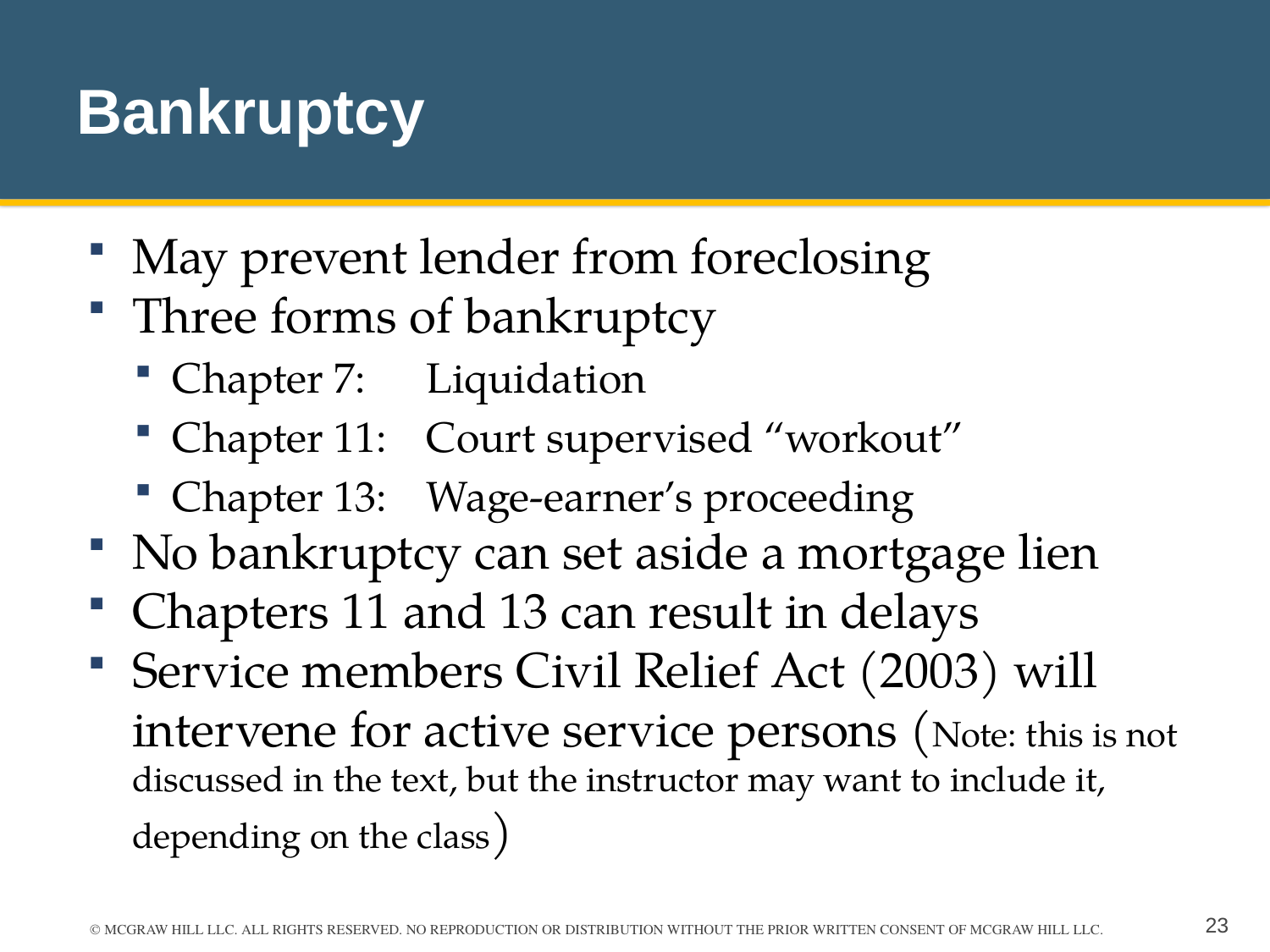

# Bankruptcy
May prevent lender from foreclosing
Three forms of bankruptcy
Chapter 7:  	Liquidation
Chapter 11:  	Court supervised “workout”
Chapter 13:  	Wage-earner’s proceeding
No bankruptcy can set aside a mortgage lien
Chapters 11 and 13 can result in delays
Service members Civil Relief Act (2003) will intervene for active service persons (Note: this is not discussed in the text, but the instructor may want to include it, depending on the class)
© MCGRAW HILL LLC. ALL RIGHTS RESERVED. NO REPRODUCTION OR DISTRIBUTION WITHOUT THE PRIOR WRITTEN CONSENT OF MCGRAW HILL LLC.
23